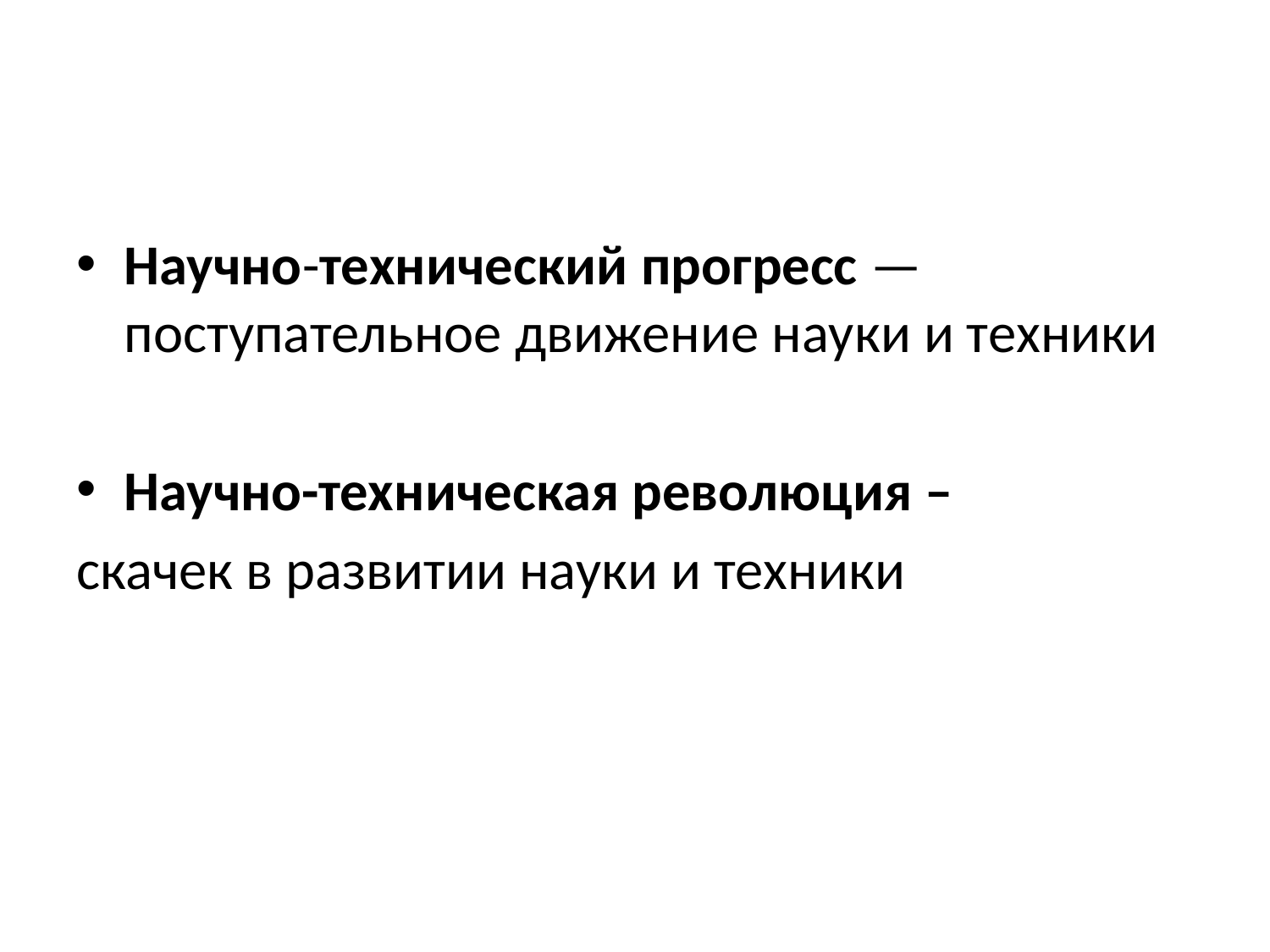

Научно-технический прогресс — поступательное движение науки и техники

Научно-техническая революция –
скачек в развитии науки и техники